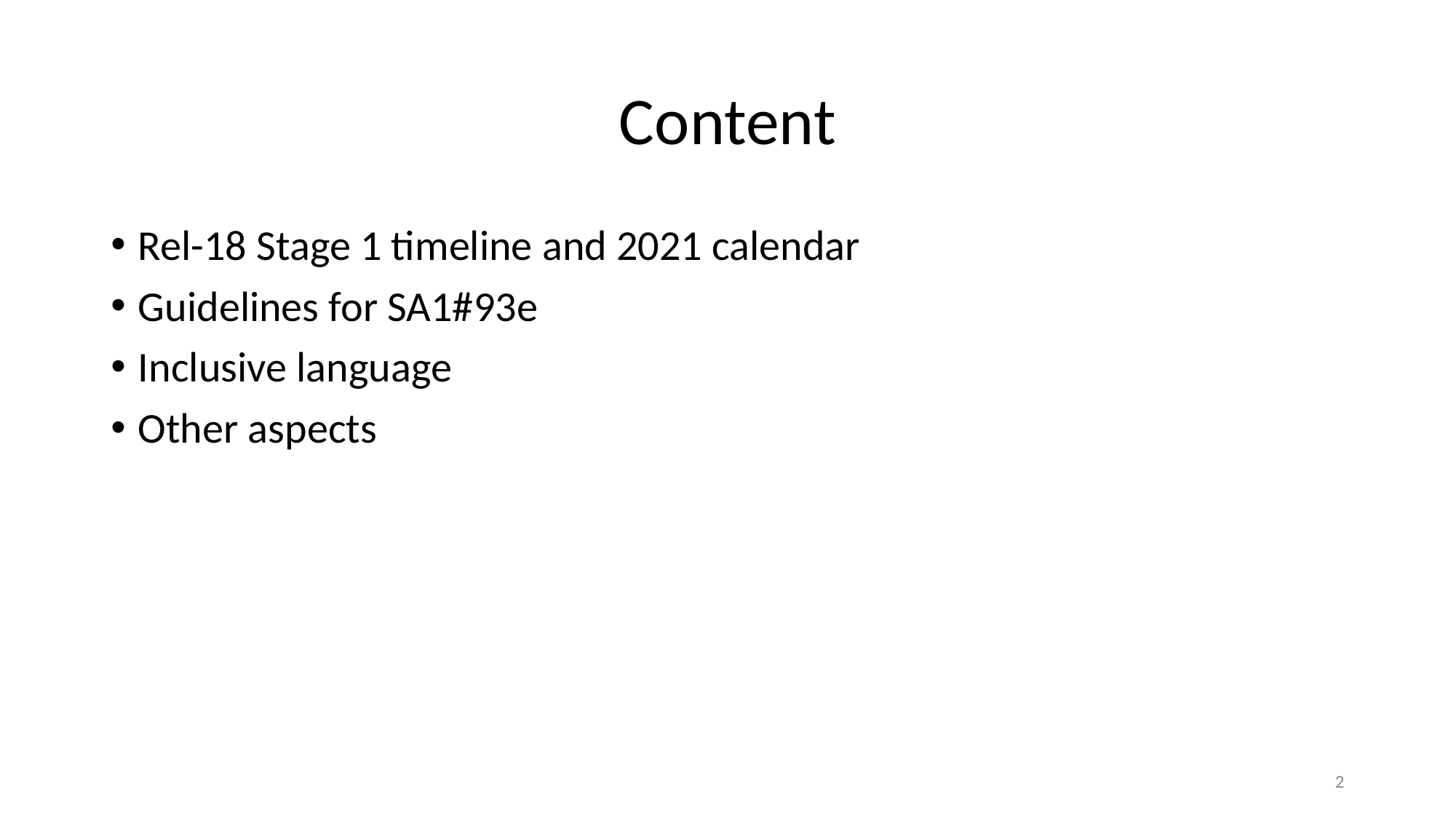

# Content
Rel-18 Stage 1 timeline and 2021 calendar
Guidelines for SA1#93e
Inclusive language
Other aspects

2